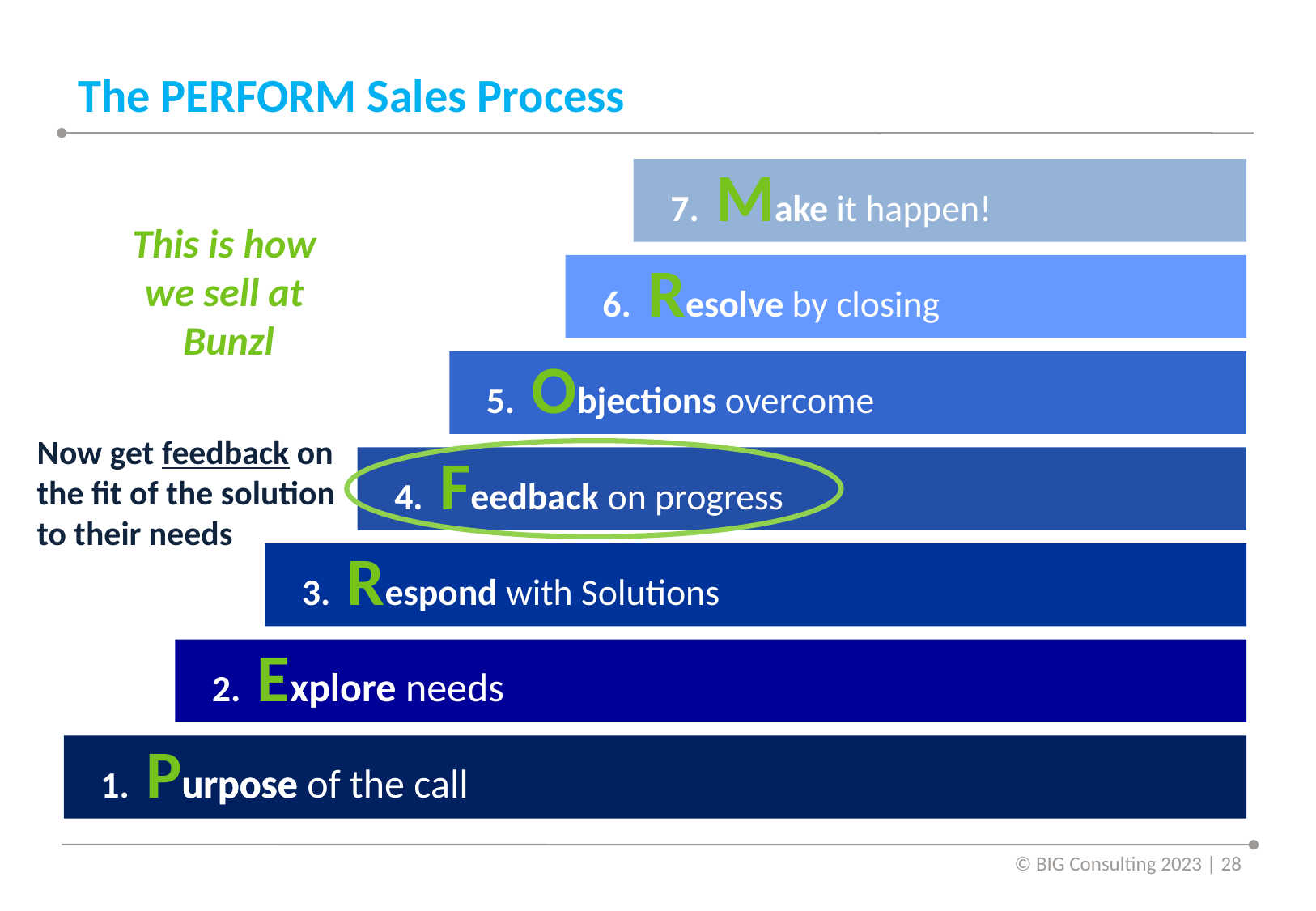

# The PERFORM Sales Process
   7.  Make it happen!
This is how
we sell at
Bunzl
   6.  Resolve by closing
   5.  Objections overcome
Now get feedback on the fit of the solution to their needs

   4.  Feedback on progress
   3.  Respond with Solutions
   2.  Explore needs
   1.  Purpose of the call